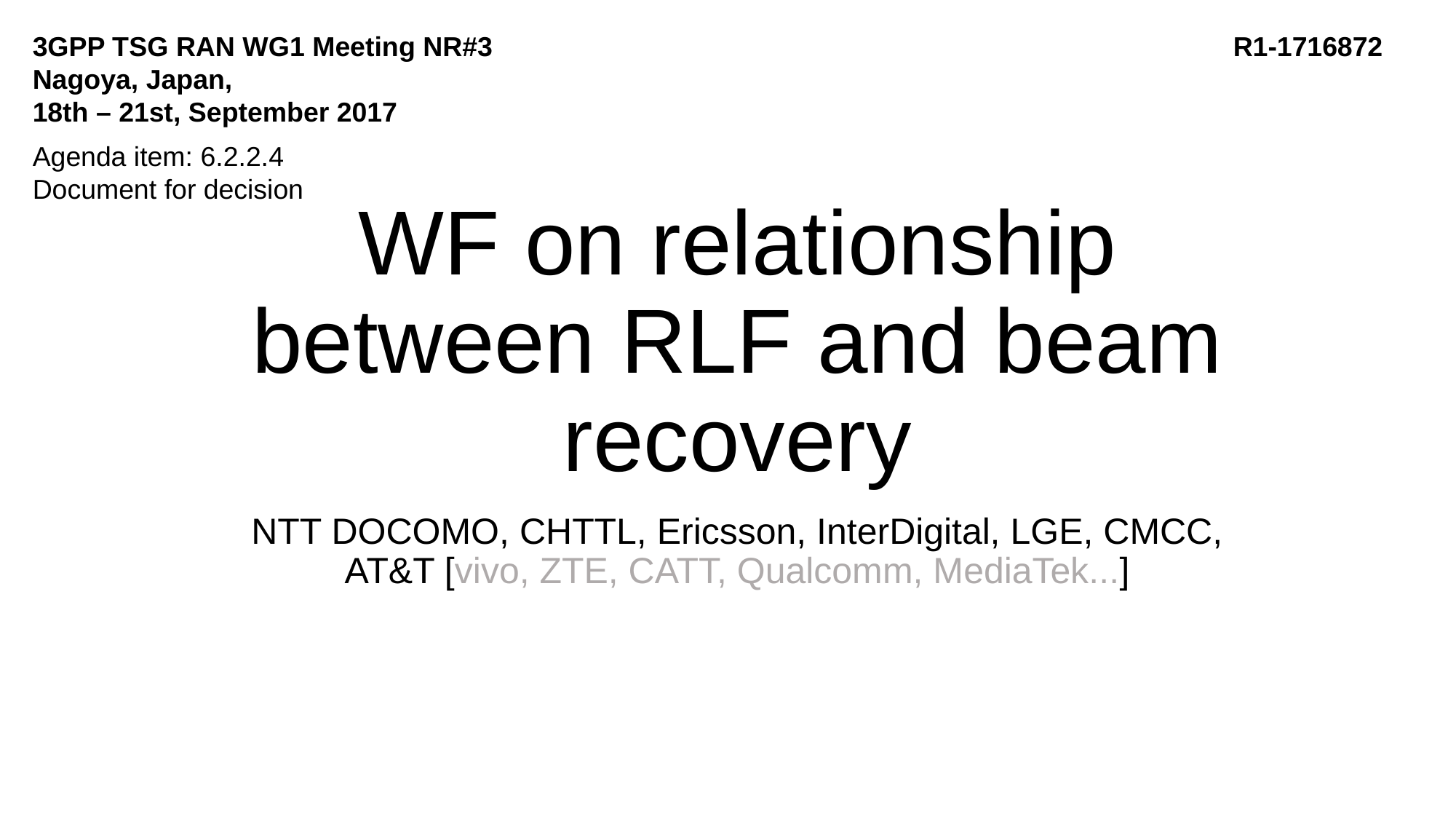

3GPP TSG RAN WG1 Meeting NR#3                                                              			R1-1716872
Nagoya, Japan,
18th – 21st, September 2017
Agenda item: 6.2.2.4
Document for decision
# WF on relationship between RLF and beam recovery
NTT DOCOMO, CHTTL, Ericsson, InterDigital, LGE, CMCC, AT&T [vivo, ZTE, CATT, Qualcomm, MediaTek...]